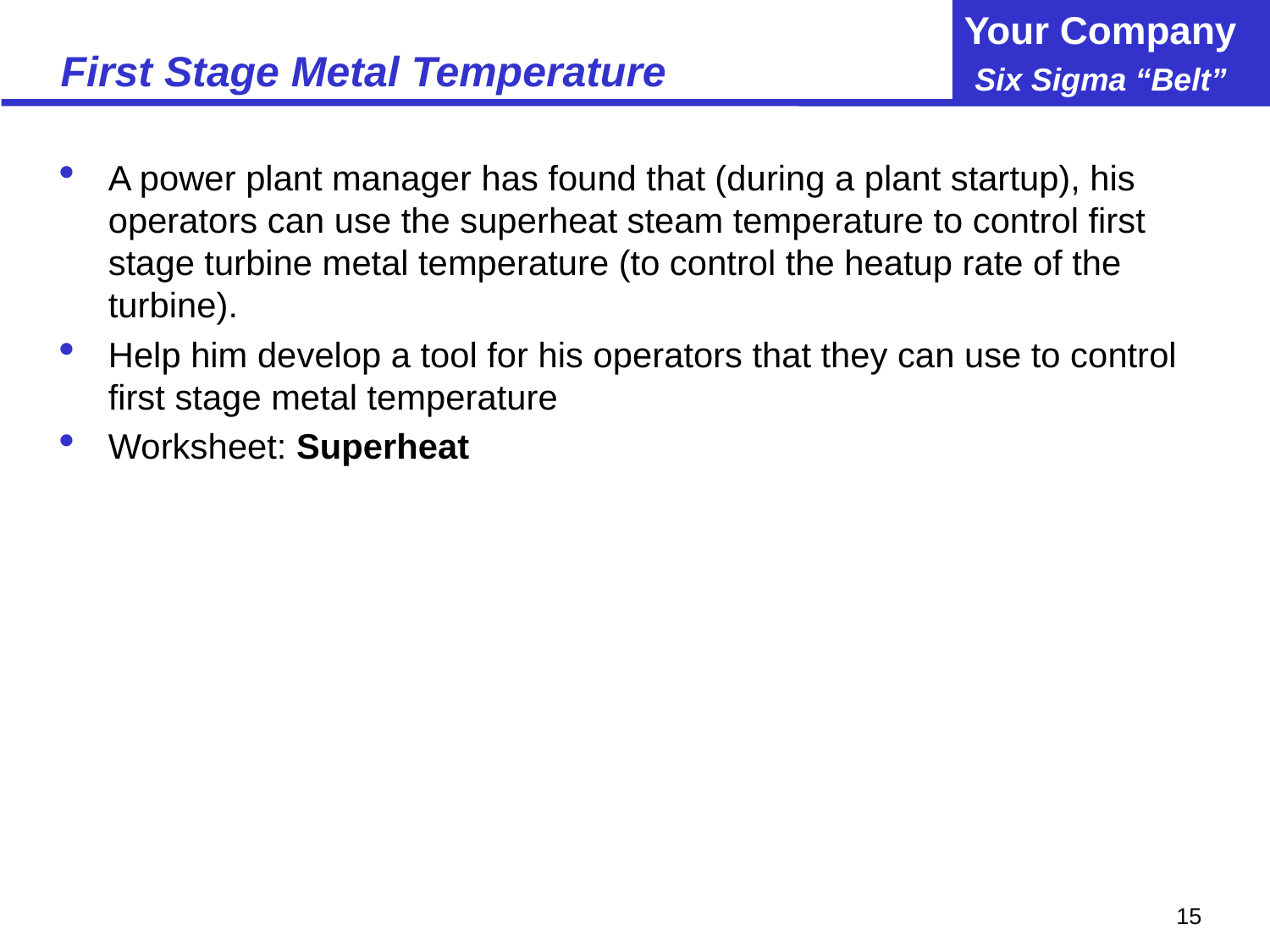

# First Stage Metal Temperature
A power plant manager has found that (during a plant startup), his operators can use the superheat steam temperature to control first stage turbine metal temperature (to control the heatup rate of the turbine).
Help him develop a tool for his operators that they can use to control first stage metal temperature
Worksheet: Superheat